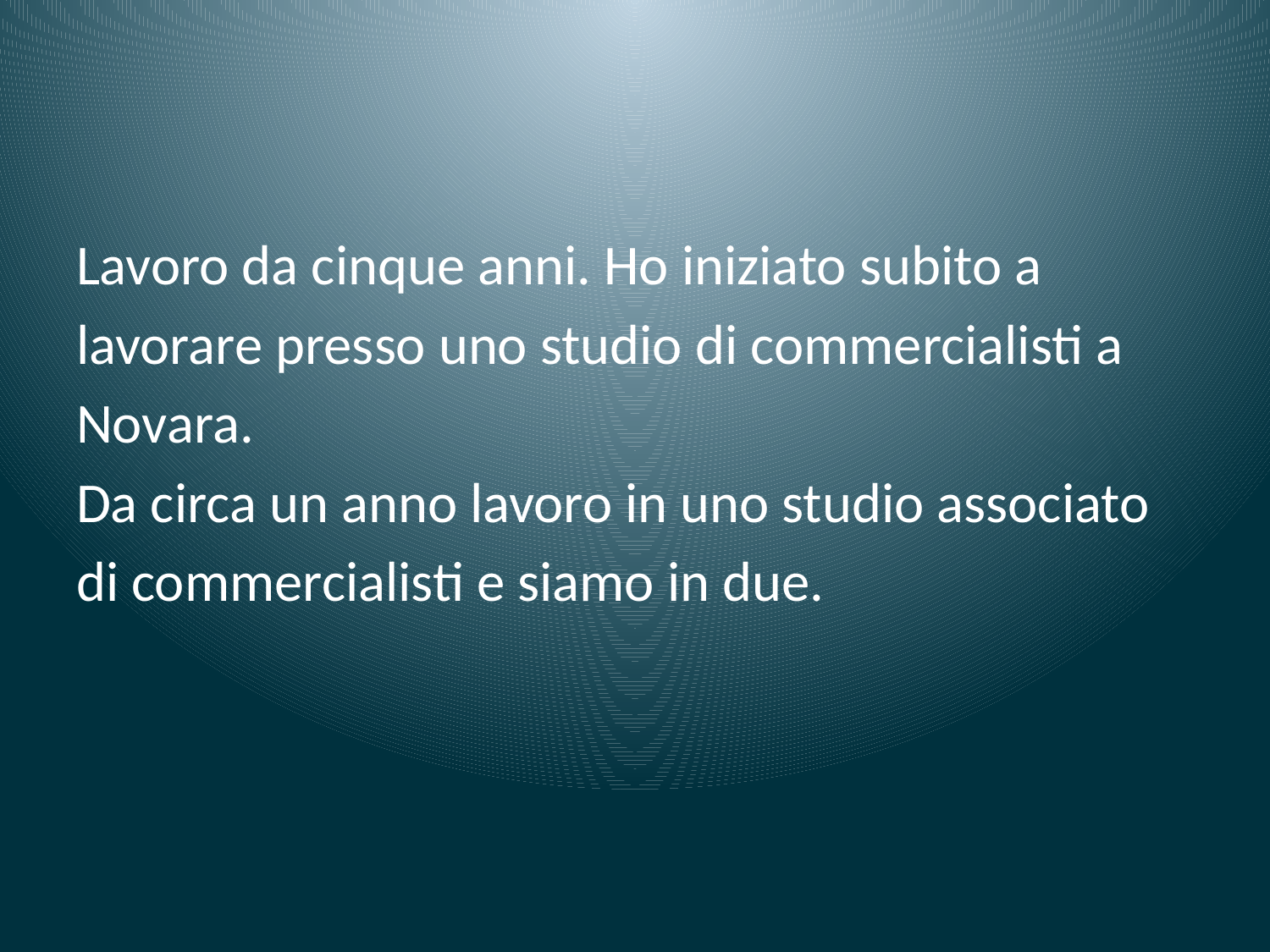

#
Lavoro da cinque anni. Ho iniziato subito a
lavorare presso uno studio di commercialisti a
Novara.
Da circa un anno lavoro in uno studio associato
di commercialisti e siamo in due.